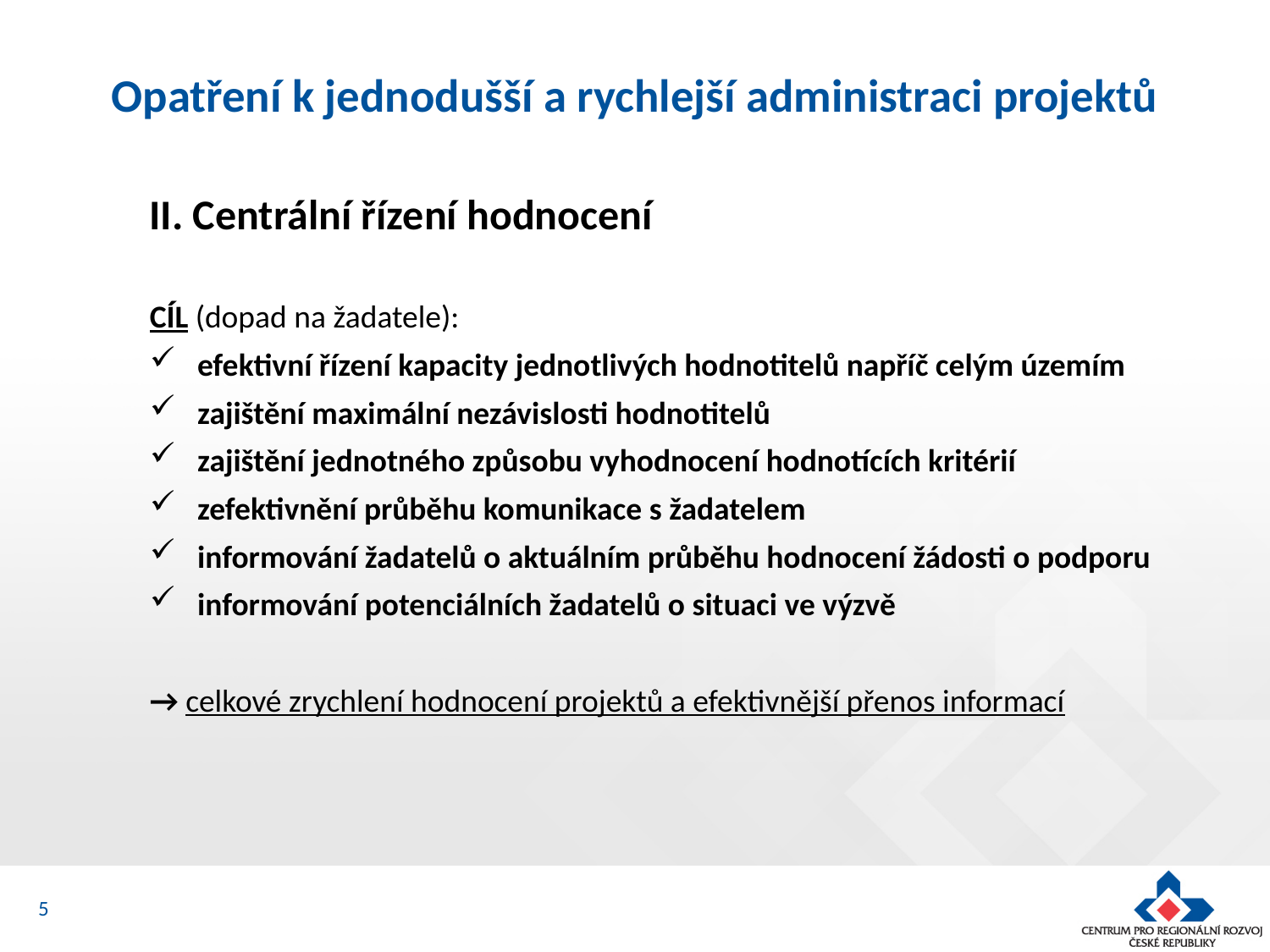

# Opatření k jednodušší a rychlejší administraci projektů
II. Centrální řízení hodnocení

CÍL (dopad na žadatele):
efektivní řízení kapacity jednotlivých hodnotitelů napříč celým územím
zajištění maximální nezávislosti hodnotitelů
zajištění jednotného způsobu vyhodnocení hodnotících kritérií
zefektivnění průběhu komunikace s žadatelem
informování žadatelů o aktuálním průběhu hodnocení žádosti o podporu
informování potenciálních žadatelů o situaci ve výzvě

→ celkové zrychlení hodnocení projektů a efektivnější přenos informací
5